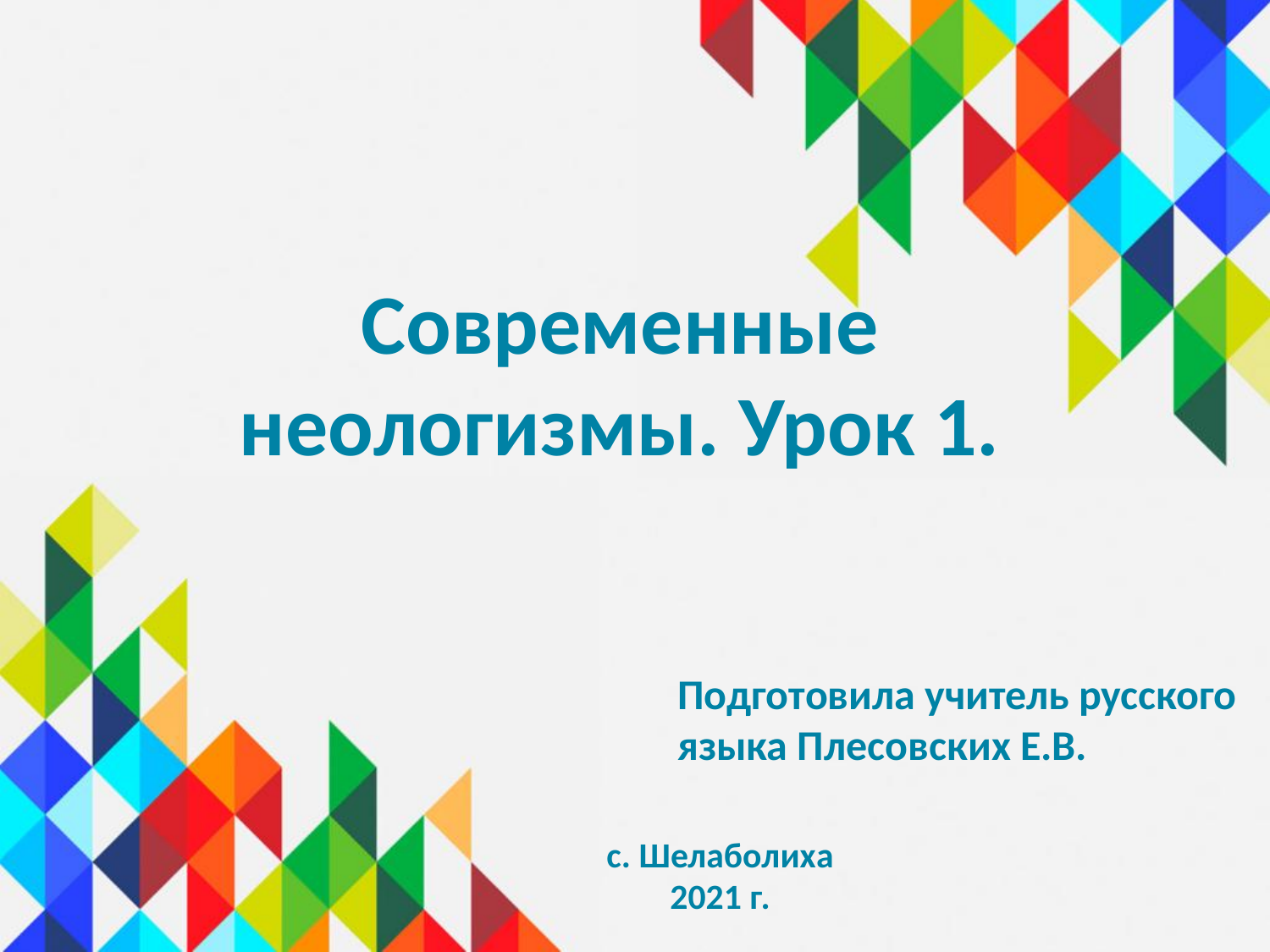

# Современные неологизмы. Урок 1.
Подготовила учитель русского языка Плесовских Е.В.
с. Шелаболиха
2021 г.